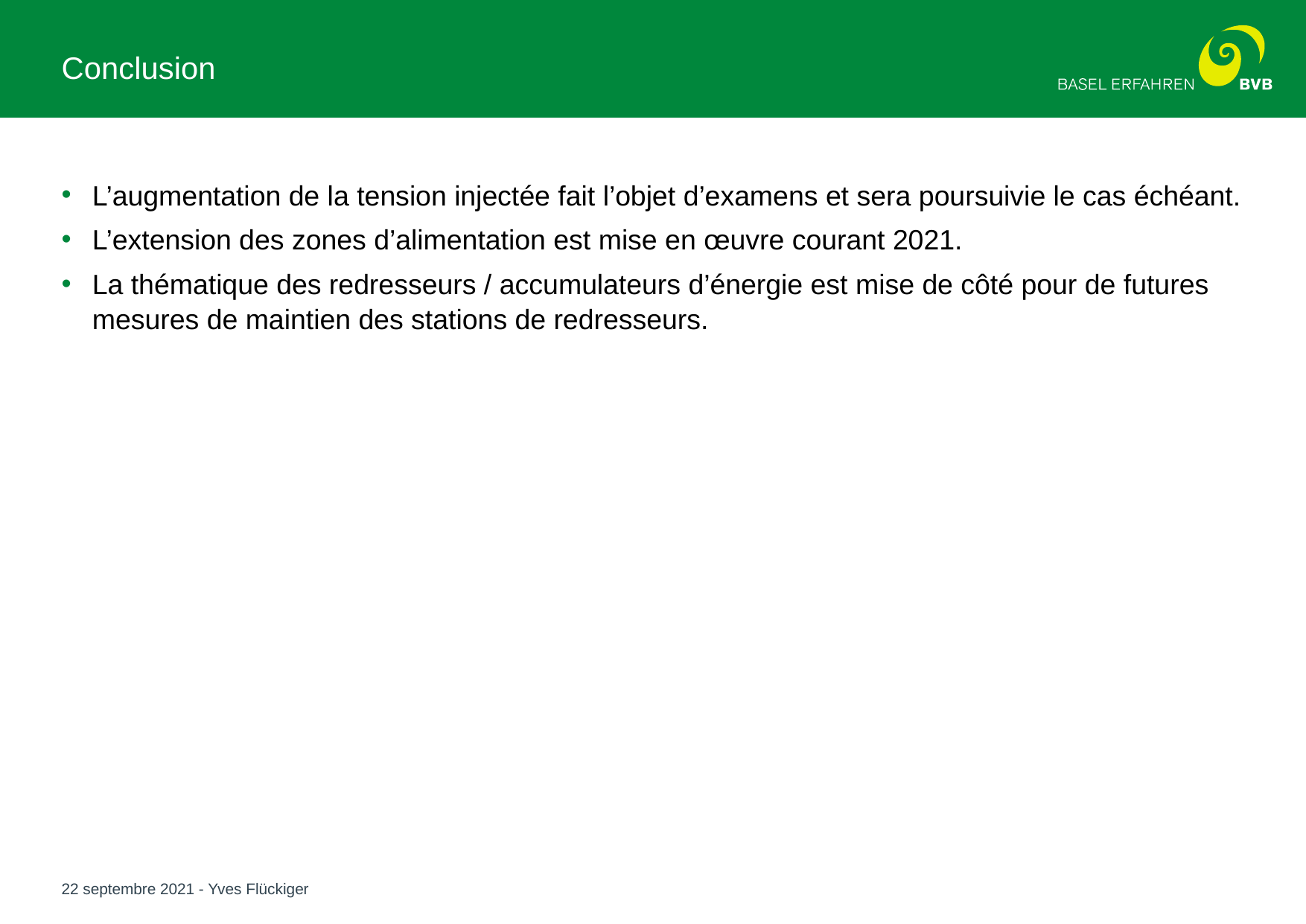

# Conclusion
L’augmentation de la tension injectée fait l’objet d’examens et sera poursuivie le cas échéant.
L’extension des zones d’alimentation est mise en œuvre courant 2021.
La thématique des redresseurs / accumulateurs d’énergie est mise de côté pour de futures mesures de maintien des stations de redresseurs.
22 septembre 2021 - Yves Flückiger